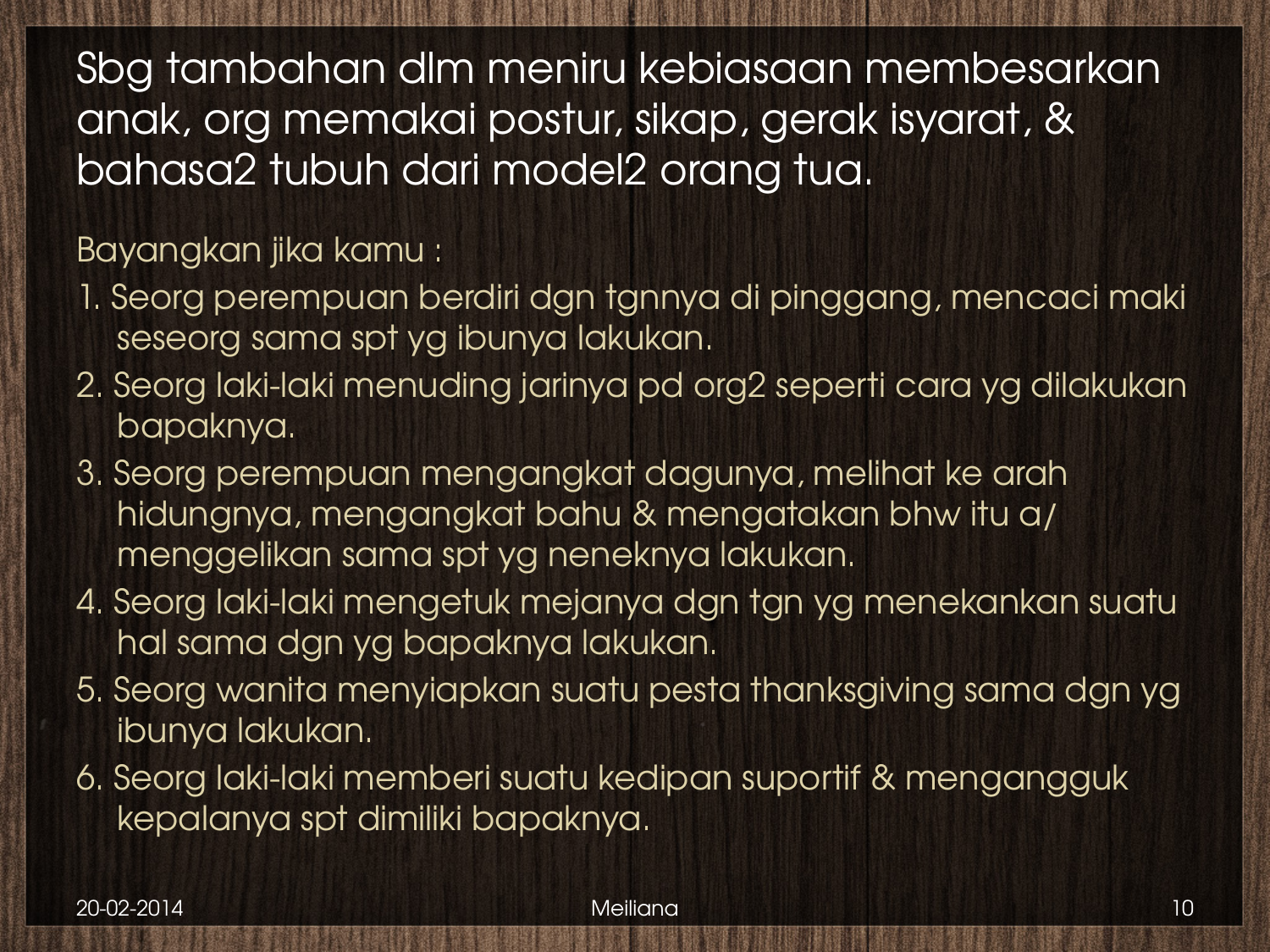

# Sbg tambahan dlm meniru kebiasaan membesarkan anak, org memakai postur, sikap, gerak isyarat, & bahasa2 tubuh dari model2 orang tua.
Bayangkan jika kamu :
1. Seorg perempuan berdiri dgn tgnnya di pinggang, mencaci maki seseorg sama spt yg ibunya lakukan.
2. Seorg laki-laki menuding jarinya pd org2 seperti cara yg dilakukan bapaknya.
3. Seorg perempuan mengangkat dagunya, melihat ke arah hidungnya, mengangkat bahu & mengatakan bhw itu a/ menggelikan sama spt yg neneknya lakukan.
4. Seorg laki-laki mengetuk mejanya dgn tgn yg menekankan suatu hal sama dgn yg bapaknya lakukan.
5. Seorg wanita menyiapkan suatu pesta thanksgiving sama dgn yg ibunya lakukan.
6. Seorg laki-laki memberi suatu kedipan suportif & mengangguk kepalanya spt dimiliki bapaknya.
20-02-2014
Meiliana
10